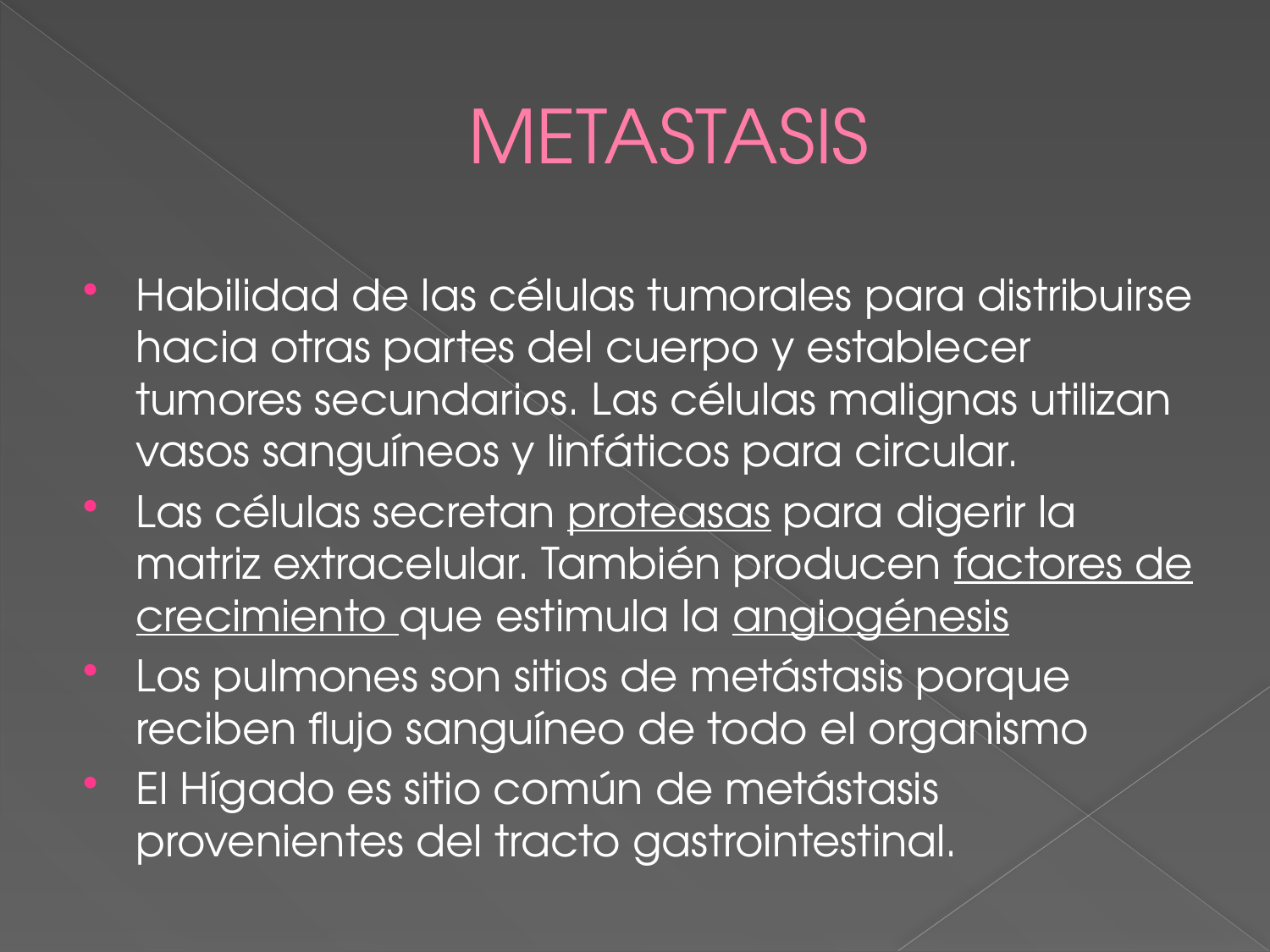

# METASTASIS
Habilidad de las células tumorales para distribuirse hacia otras partes del cuerpo y establecer tumores secundarios. Las células malignas utilizan vasos sanguíneos y linfáticos para circular.
Las células secretan proteasas para digerir la matriz extracelular. También producen factores de crecimiento que estimula la angiogénesis
Los pulmones son sitios de metástasis porque reciben flujo sanguíneo de todo el organismo
El Hígado es sitio común de metástasis provenientes del tracto gastrointestinal.